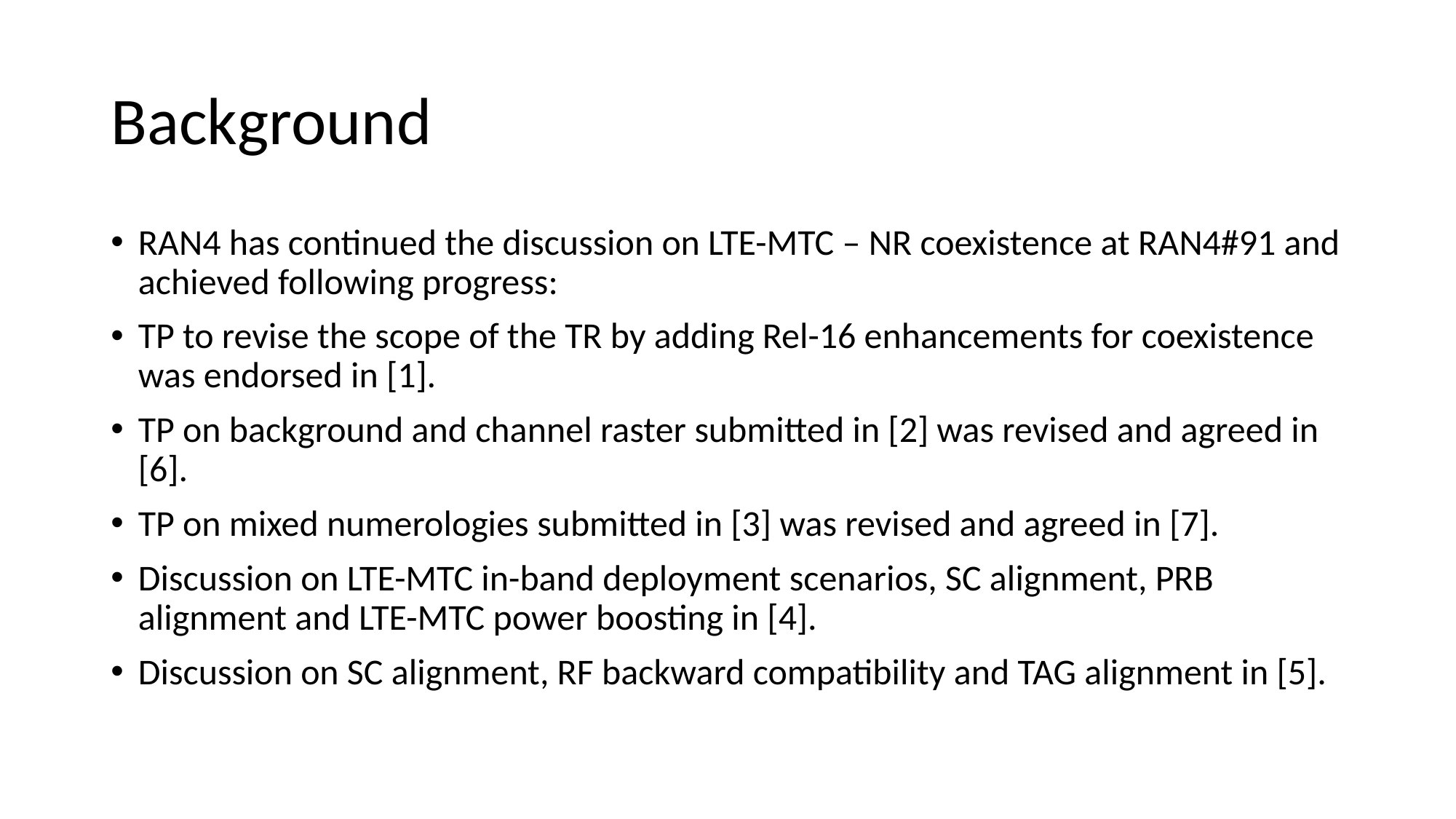

# Background
RAN4 has continued the discussion on LTE-MTC – NR coexistence at RAN4#91 and achieved following progress:
TP to revise the scope of the TR by adding Rel-16 enhancements for coexistence was endorsed in [1].
TP on background and channel raster submitted in [2] was revised and agreed in [6].
TP on mixed numerologies submitted in [3] was revised and agreed in [7].
Discussion on LTE-MTC in-band deployment scenarios, SC alignment, PRB alignment and LTE-MTC power boosting in [4].
Discussion on SC alignment, RF backward compatibility and TAG alignment in [5].